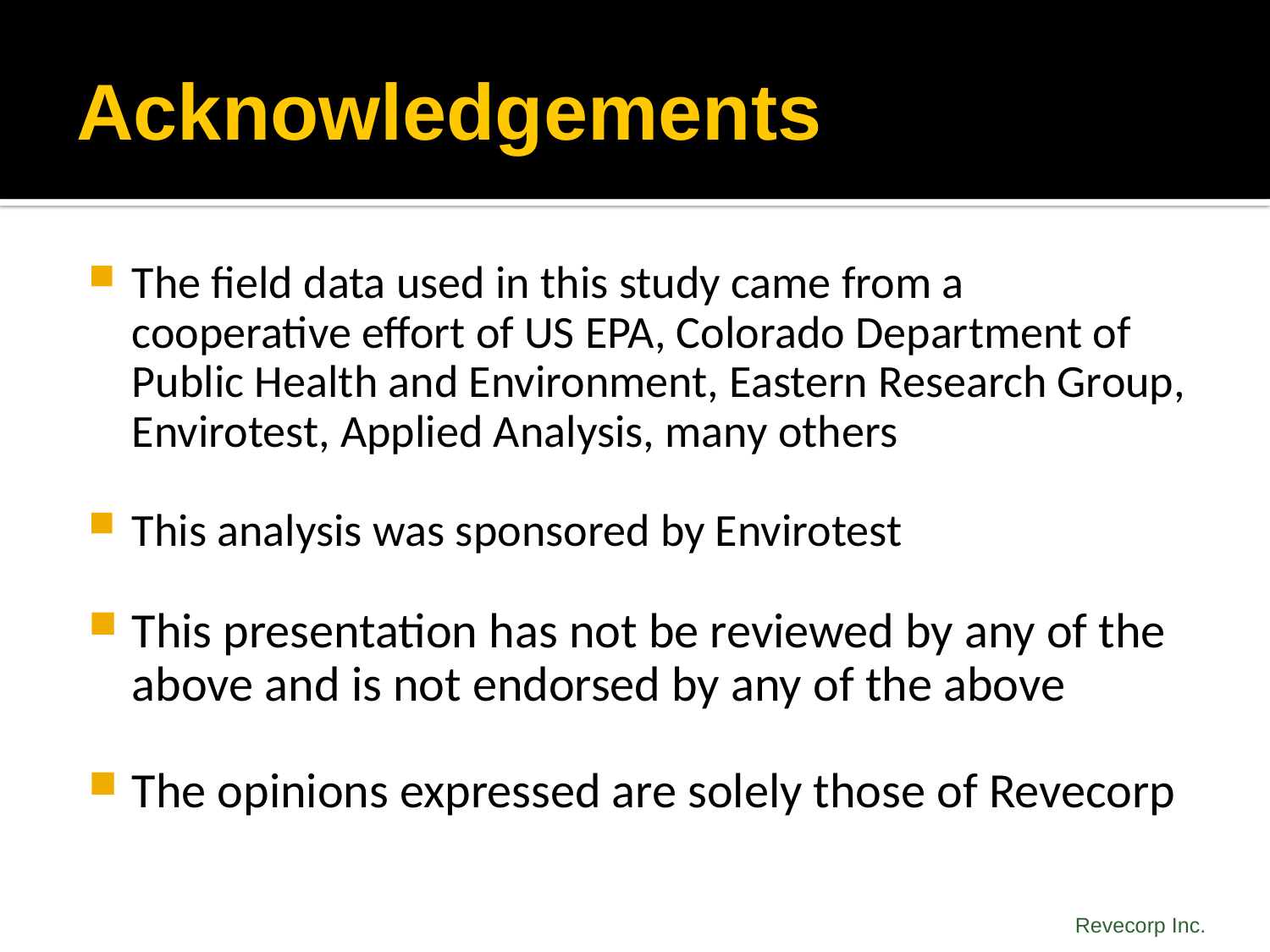

# Acknowledgements
The field data used in this study came from a cooperative effort of US EPA, Colorado Department of Public Health and Environment, Eastern Research Group, Envirotest, Applied Analysis, many others

This analysis was sponsored by Envirotest
This presentation has not be reviewed by any of the above and is not endorsed by any of the above

The opinions expressed are solely those of Revecorp
Revecorp Inc.